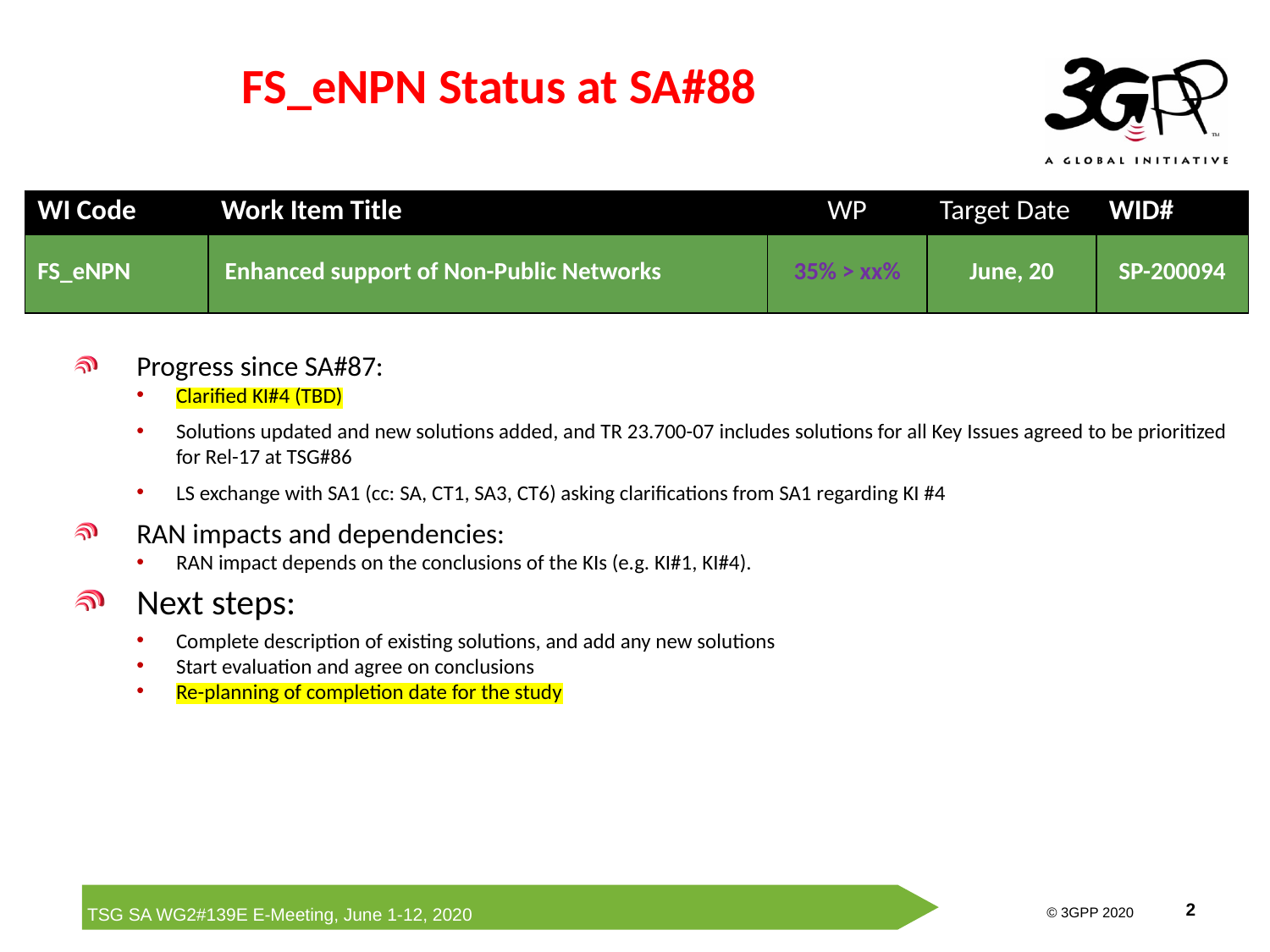

# FS_eNPN Status at SA#88
| WI Code | Work Item Title | WP | Target Date | WID# |
| --- | --- | --- | --- | --- |
| FS\_eNPN | Enhanced support of Non-Public Networks | 35% > xx% | June, 20 | SP-200094 |
Progress since SA#87:
Clarified KI#4 (TBD)
Solutions updated and new solutions added, and TR 23.700-07 includes solutions for all Key Issues agreed to be prioritized for Rel-17 at TSG#86
LS exchange with SA1 (cc: SA, CT1, SA3, CT6) asking clarifications from SA1 regarding KI #4
RAN impacts and dependencies:
RAN impact depends on the conclusions of the KIs (e.g. KI#1, KI#4).
Next steps:
Complete description of existing solutions, and add any new solutions
Start evaluation and agree on conclusions
Re-planning of completion date for the study